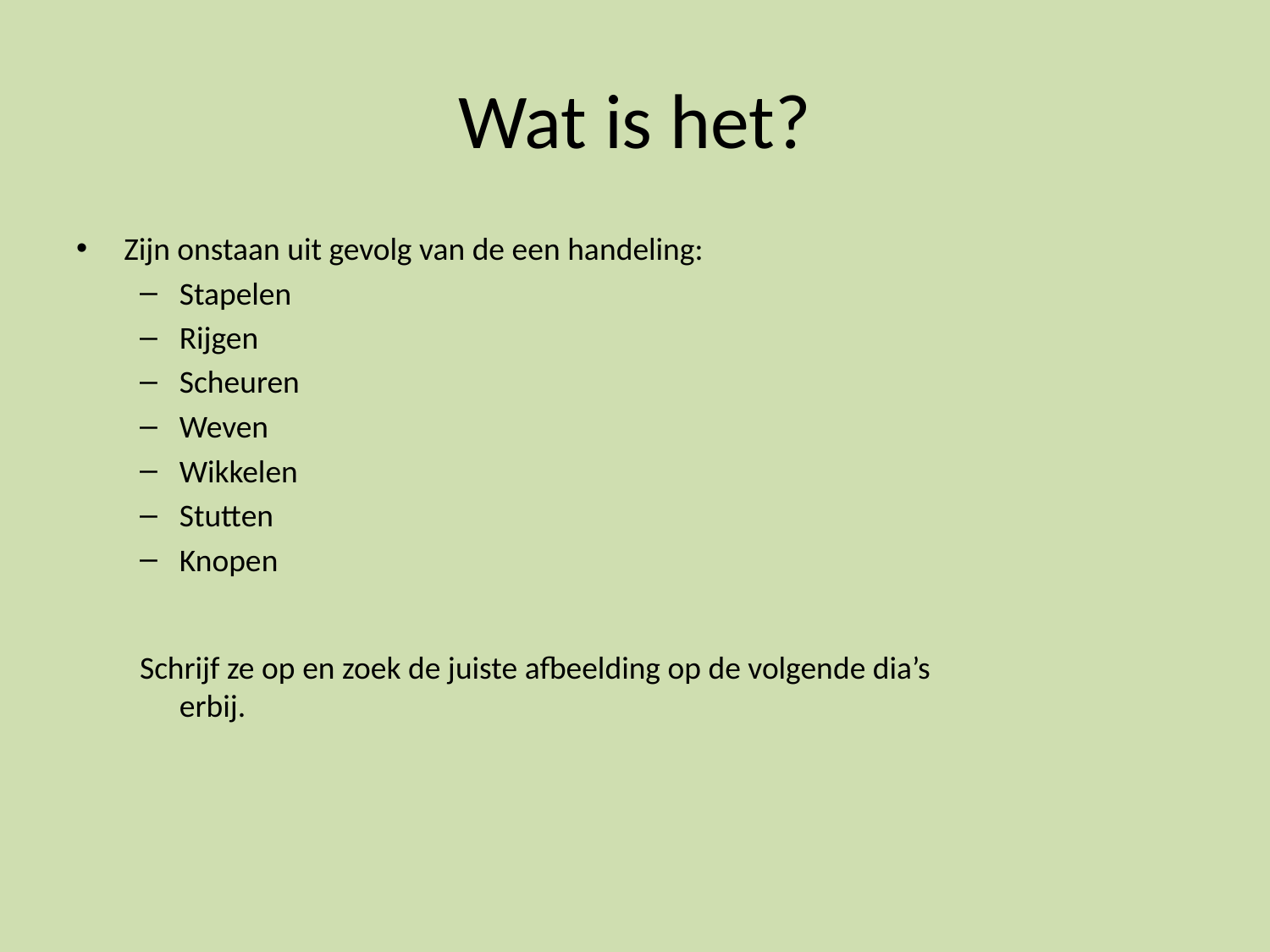

# Wat is het?
Zijn onstaan uit gevolg van de een handeling:
Stapelen
Rijgen
Scheuren
Weven
Wikkelen
Stutten
Knopen

Schrijf ze op en zoek de juiste afbeelding op de volgende dia’s erbij.